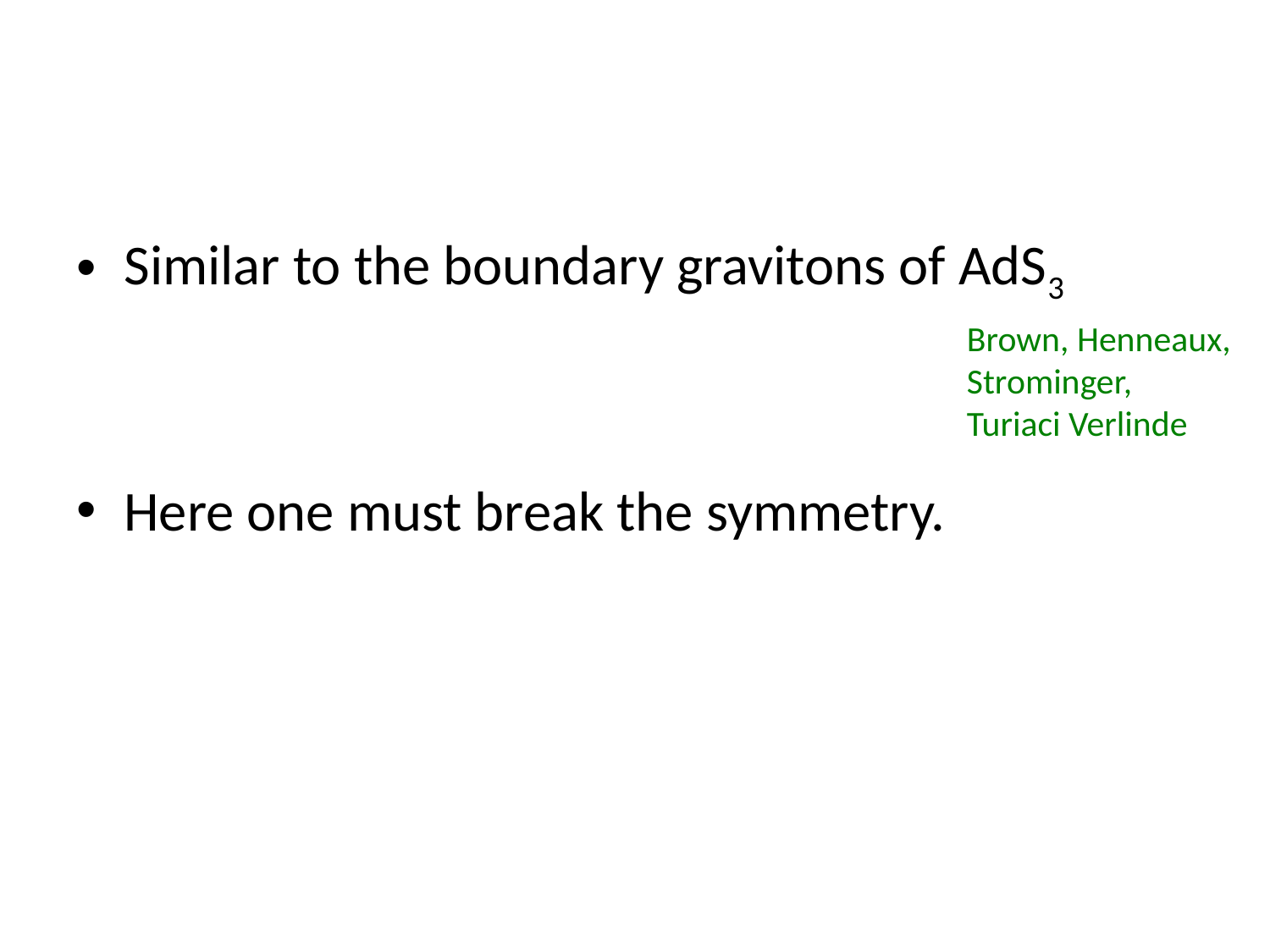

#
Similar to the boundary gravitons of AdS3

Here one must break the symmetry.
Brown, Henneaux,
Strominger,
Turiaci Verlinde